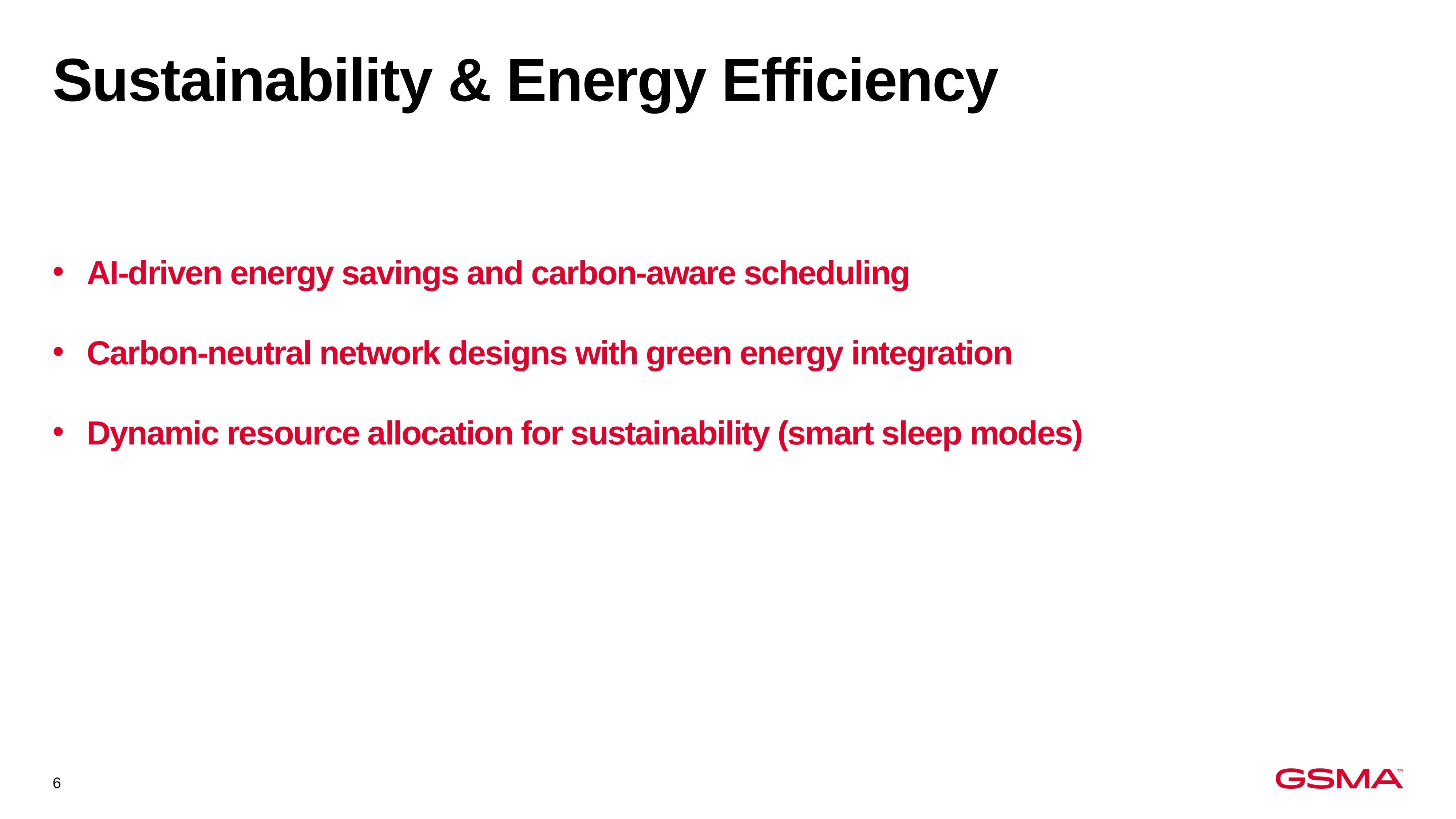

# Sustainability & Energy Efficiency
AI-driven energy savings and carbon-aware scheduling
Carbon-neutral network designs with green energy integration
Dynamic resource allocation for sustainability (smart sleep modes)
6